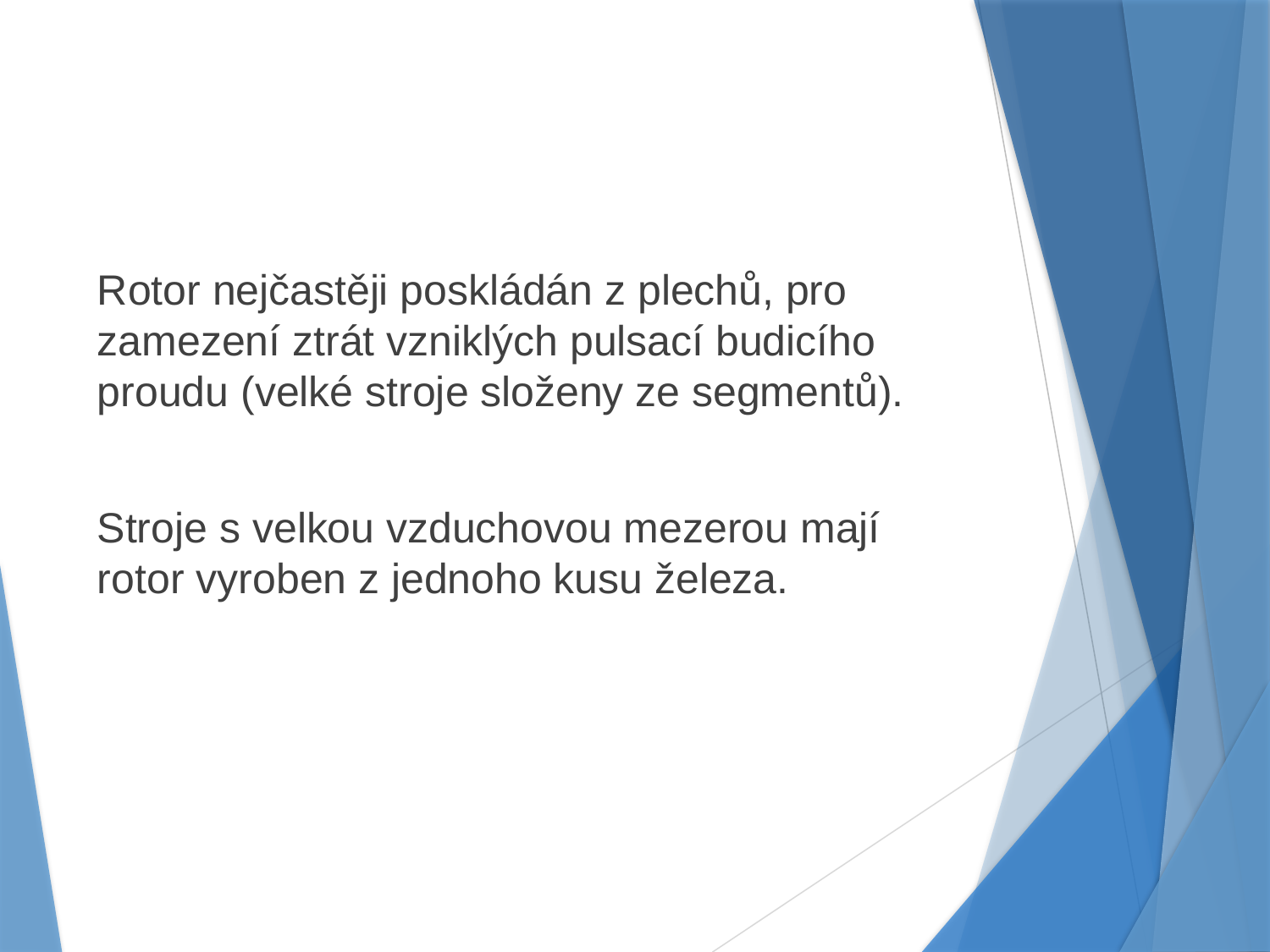

Rotor nejčastěji poskládán z plechů, pro zamezení ztrát vzniklých pulsací budicího proudu (velké stroje složeny ze segmentů).

Stroje s velkou vzduchovou mezerou mají rotor vyroben z jednoho kusu železa.